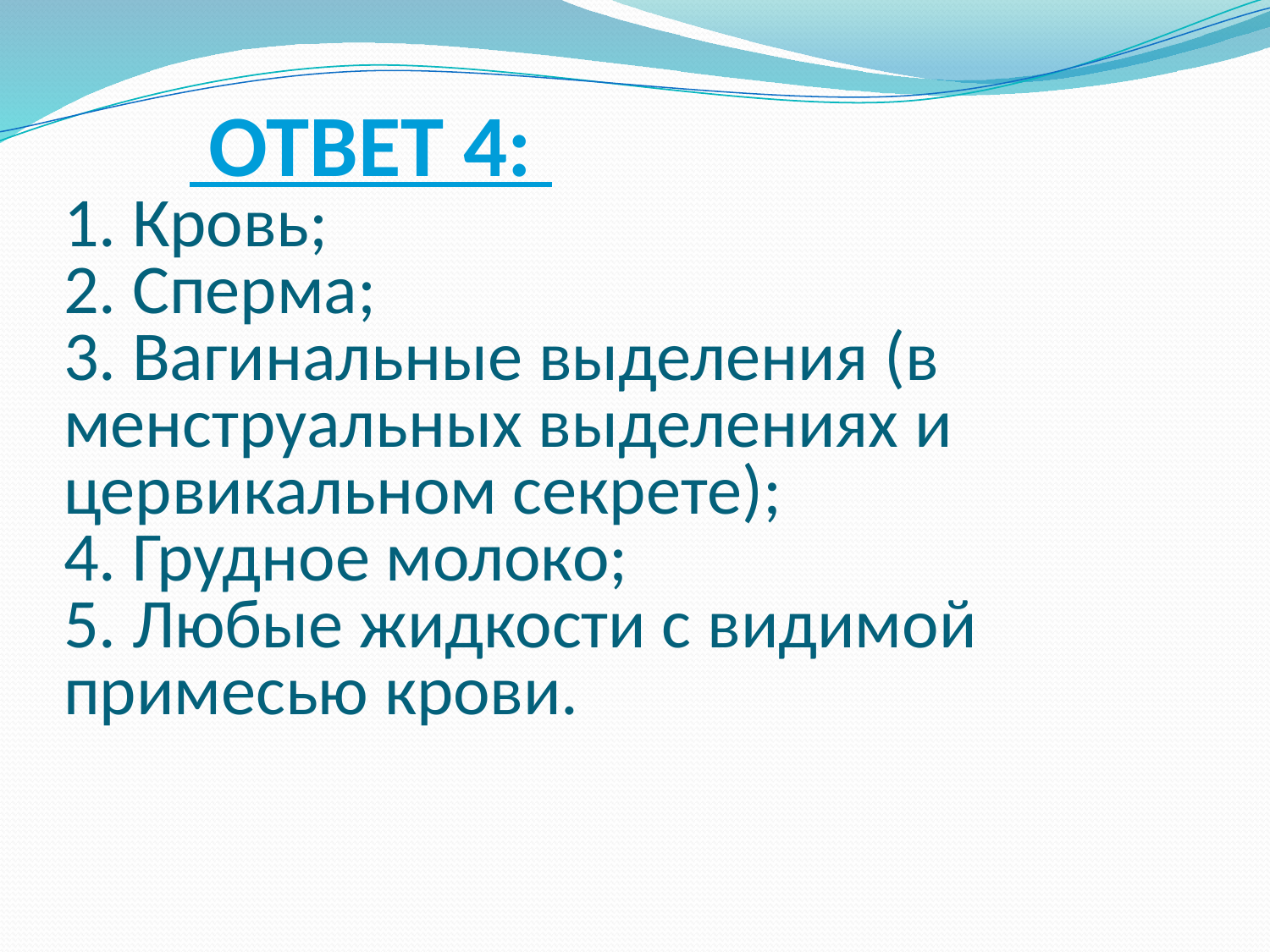

# ОТВЕТ 4: 1. Кровь; 2. Сперма; 3. Вагинальные выделения (в менструальных выделениях и  цервикальном секрете); 4. Грудное молоко; 5. Любые жидкости с видимой примесью крови.